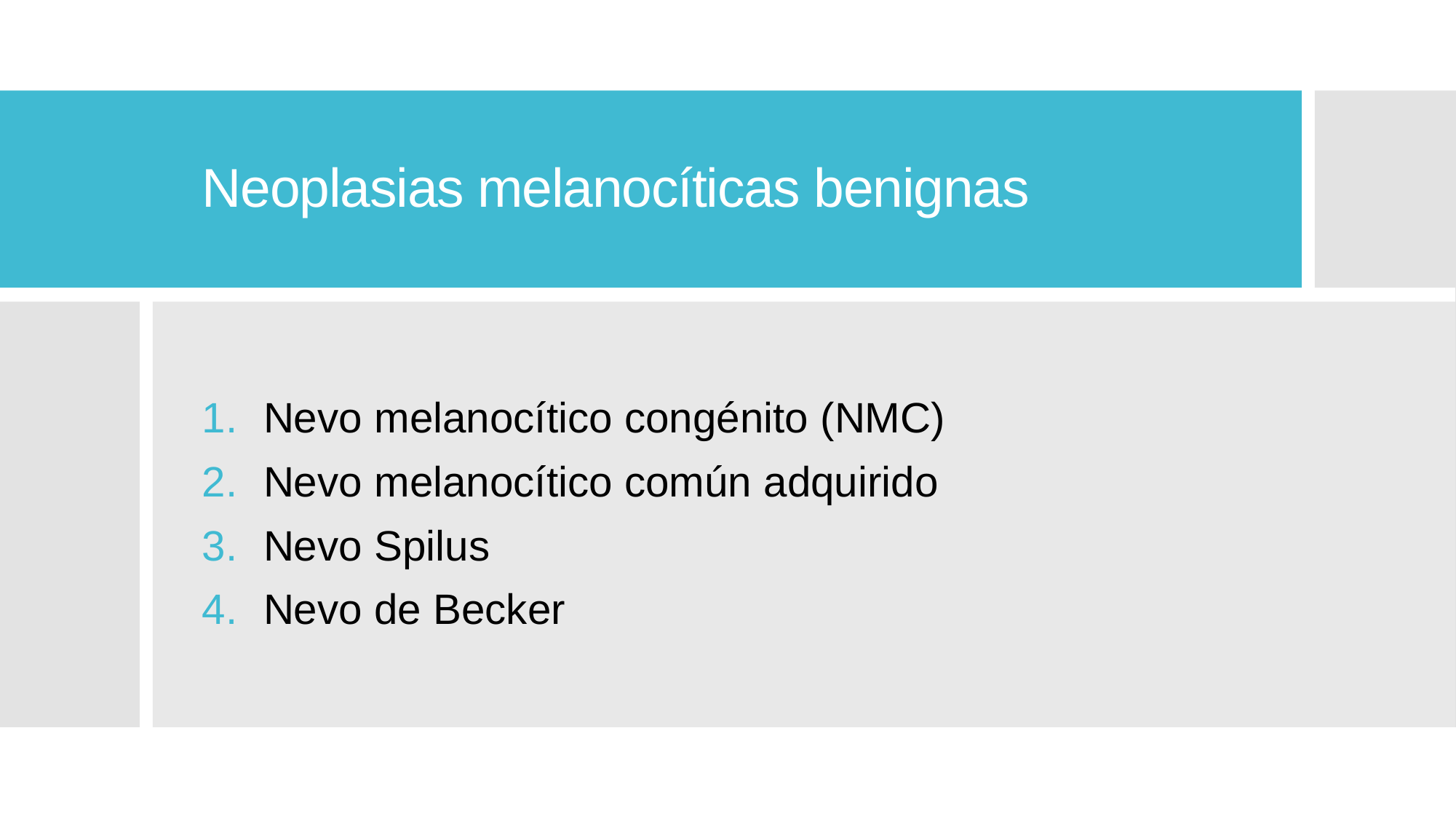

# Neoplasias melanocíticas benignas

Nevo melanocítico congénito (NMC)
Nevo melanocítico común adquirido
Nevo Spilus
Nevo de Becker